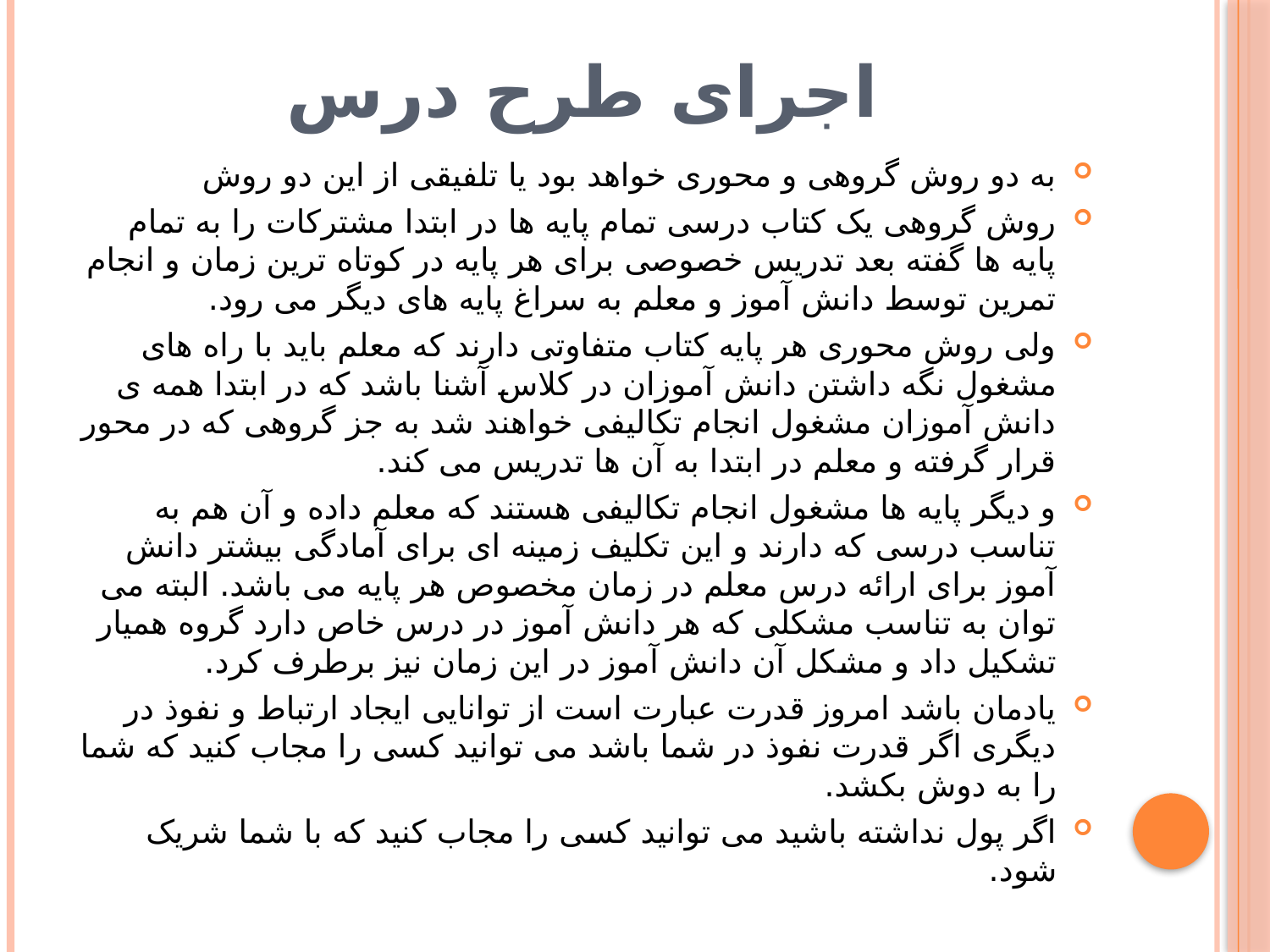

# اجرای طرح درس
به دو روش گروهی و محوری خواهد بود یا تلفیقی از این دو روش
روش گروهی یک کتاب درسی تمام پایه ها در ابتدا مشترکات را به تمام پایه ها گفته بعد تدریس خصوصی برای هر پایه در کوتاه ترین زمان و انجام تمرین توسط دانش آموز و معلم به سراغ پایه های دیگر می رود.
ولی روش محوری هر پایه کتاب متفاوتی دارند که معلم باید با راه های مشغول نگه داشتن دانش آموزان در کلاس آشنا باشد که در ابتدا همه ی دانش آموزان مشغول انجام تکالیفی خواهند شد به جز گروهی که در محور قرار گرفته و معلم در ابتدا به آن ها تدریس می کند.
و دیگر پایه ها مشغول انجام تکالیفی هستند که معلم داده و آن هم به تناسب درسی که دارند و این تکلیف زمینه ای برای آمادگی بیشتر دانش آموز برای ارائه درس معلم در زمان مخصوص هر پایه می باشد. البته می توان به تناسب مشکلی که هر دانش آموز در درس خاص دارد گروه همیار تشکیل داد و مشکل آن دانش آموز در این زمان نیز برطرف کرد.
یادمان باشد امروز قدرت عبارت است از توانایی ایجاد ارتباط و نفوذ در دیگری اگر قدرت نفوذ در شما باشد می توانید کسی را مجاب کنید که شما را به دوش بکشد.
اگر پول نداشته باشید می توانید کسی را مجاب کنید که با شما شریک شود.